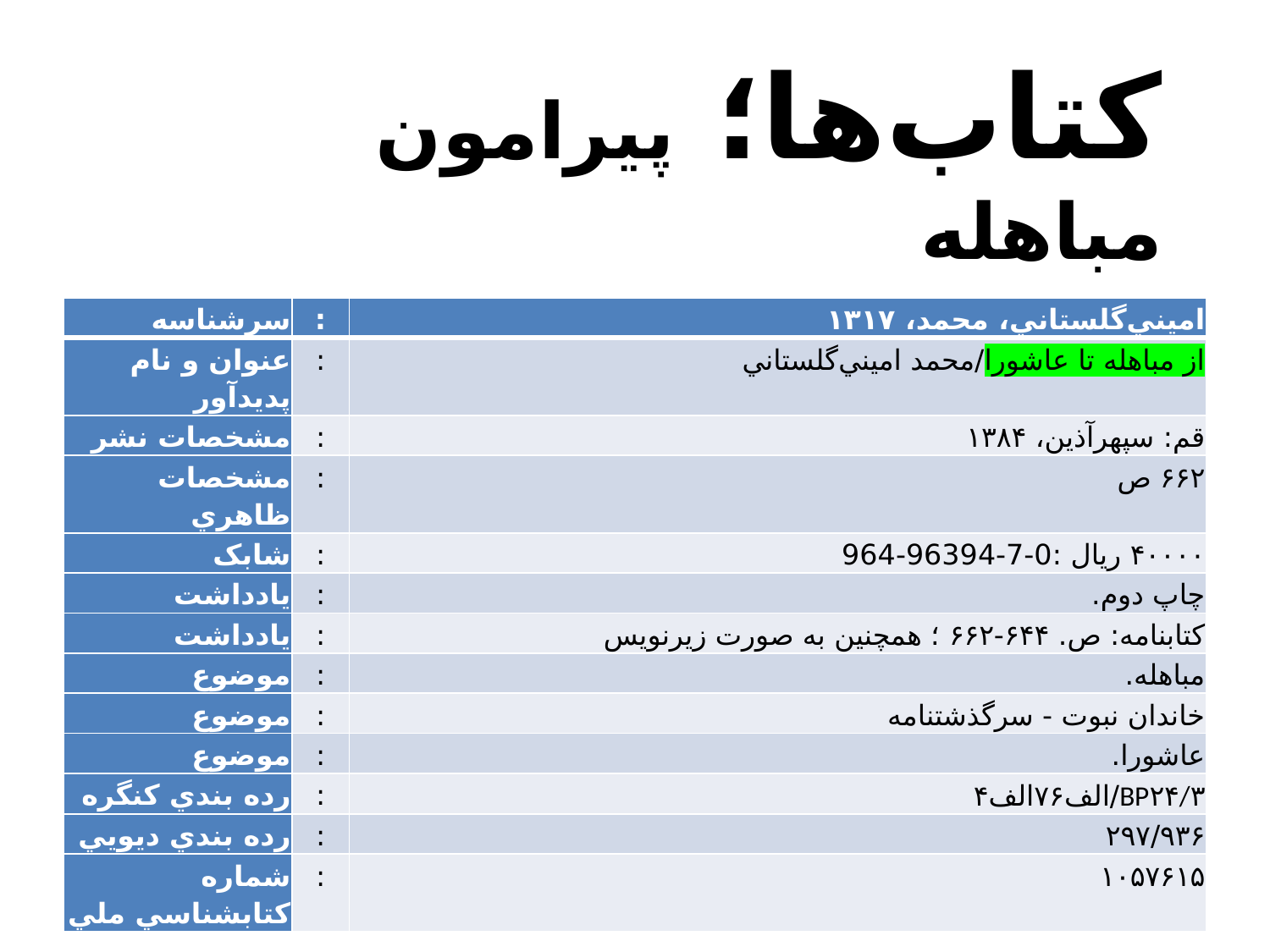

کتاب‌ها؛ پيرامون مباهله
| ‏سرشناسه | : | اميني‌گلستاني، محمد، ۱۳۱۷ |
| --- | --- | --- |
| ‏عنوان و نام پديدآور | : | از مباهله تا عاشورا/محمد اميني‌گلستاني |
| ‏مشخصات نشر | : | قم: سپهرآذين، ۱۳۸۴ |
| ‏مشخصات ظاهري | : | ۶۶۲ ص |
| ‏شابک | : | ‏‫۴۰۰۰۰ ريال :‏‫964-96394-7-0 |
| ‏يادداشت | : | چاپ دوم. |
| ‏يادداشت | : | کتابنامه: ص. ۶۴۴-۶۶۲ ؛ همچنين به صورت زيرنويس |
| ‏موضوع | : | مباهله. |
| ‏موضوع | : | خاندان نبوت - سرگذشتنامه |
| ‏موضوع | : | عاشورا. |
| ‏رده بندي کنگره | : | ‏‫BP۲۴/۳‏‫/الف۷۶الف۴ |
| ‏رده بندي ديويي | : | ‏‫۲۹۷/۹۳۶ |
| ‏شماره کتابشناسي ملي | : | ‎۱‎۰‎۵‎۷‎۶‎۱‎۵ |